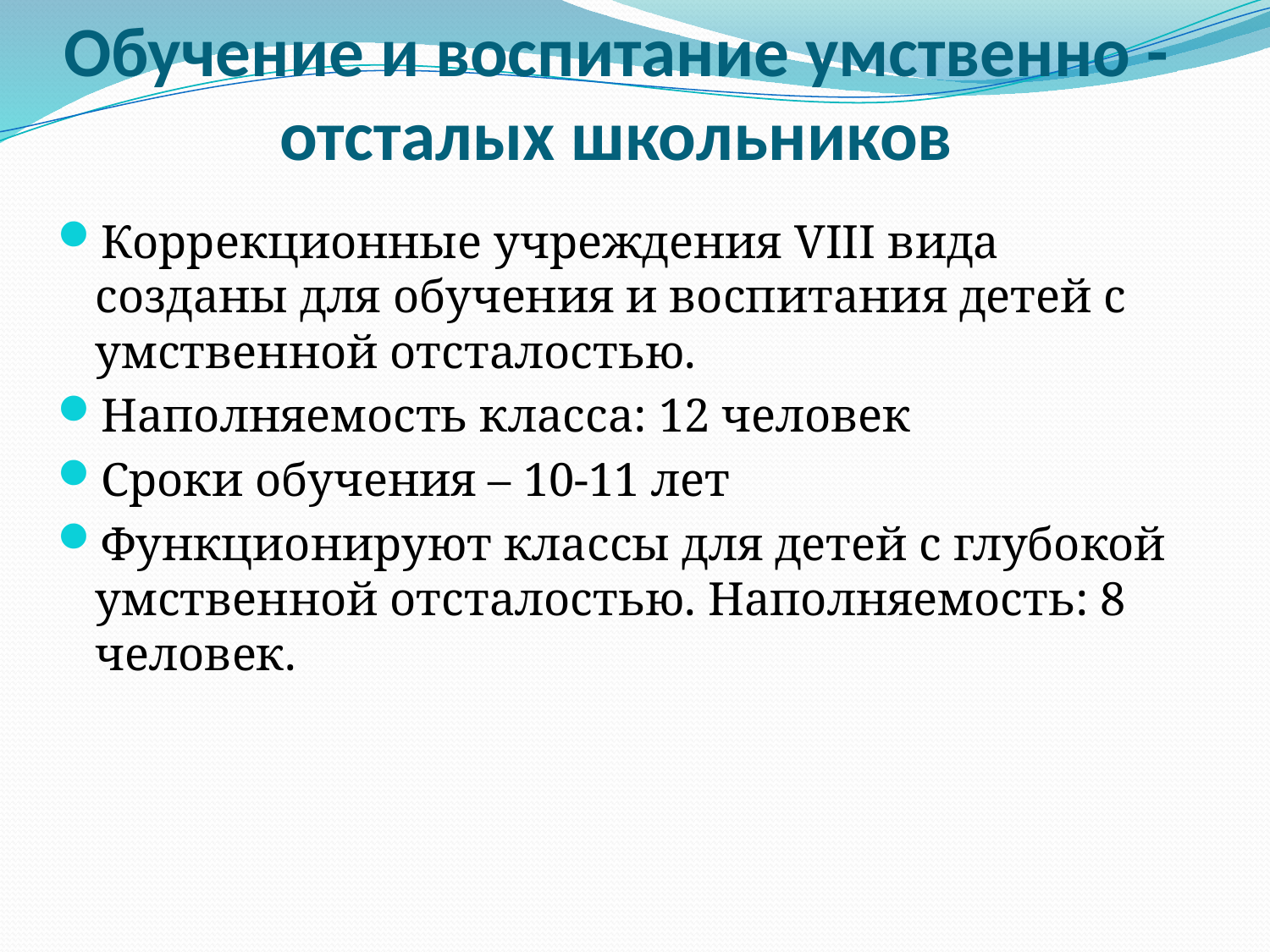

# Обучение и воспитание умственно -отсталых школьников
Коррекционные учреждения VIII вида созданы для обучения и воспитания детей с умственной отсталостью.
Наполняемость класса: 12 человек
Сроки обучения – 10-11 лет
Функционируют классы для детей с глубокой умственной отсталостью. Наполняемость: 8 человек.